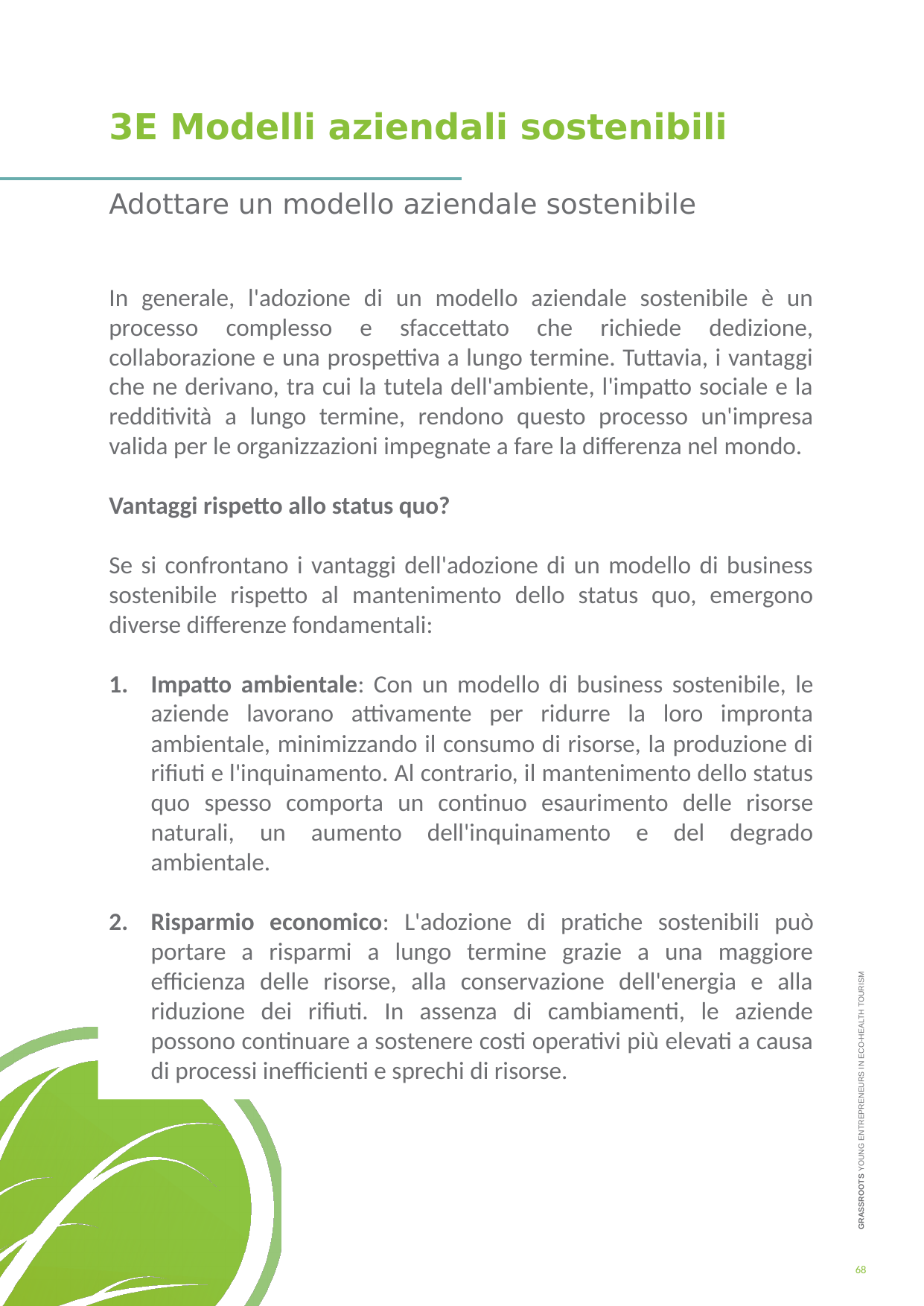

3E Modelli aziendali sostenibili
Adottare un modello aziendale sostenibile
In generale, l'adozione di un modello aziendale sostenibile è un processo complesso e sfaccettato che richiede dedizione, collaborazione e una prospettiva a lungo termine. Tuttavia, i vantaggi che ne derivano, tra cui la tutela dell'ambiente, l'impatto sociale e la redditività a lungo termine, rendono questo processo un'impresa valida per le organizzazioni impegnate a fare la differenza nel mondo.
Vantaggi rispetto allo status quo?

Se si confrontano i vantaggi dell'adozione di un modello di business sostenibile rispetto al mantenimento dello status quo, emergono diverse differenze fondamentali:

Impatto ambientale: Con un modello di business sostenibile, le aziende lavorano attivamente per ridurre la loro impronta ambientale, minimizzando il consumo di risorse, la produzione di rifiuti e l'inquinamento. Al contrario, il mantenimento dello status quo spesso comporta un continuo esaurimento delle risorse naturali, un aumento dell'inquinamento e del degrado ambientale.

Risparmio economico: L'adozione di pratiche sostenibili può portare a risparmi a lungo termine grazie a una maggiore efficienza delle risorse, alla conservazione dell'energia e alla riduzione dei rifiuti. In assenza di cambiamenti, le aziende possono continuare a sostenere costi operativi più elevati a causa di processi inefficienti e sprechi di risorse.

68